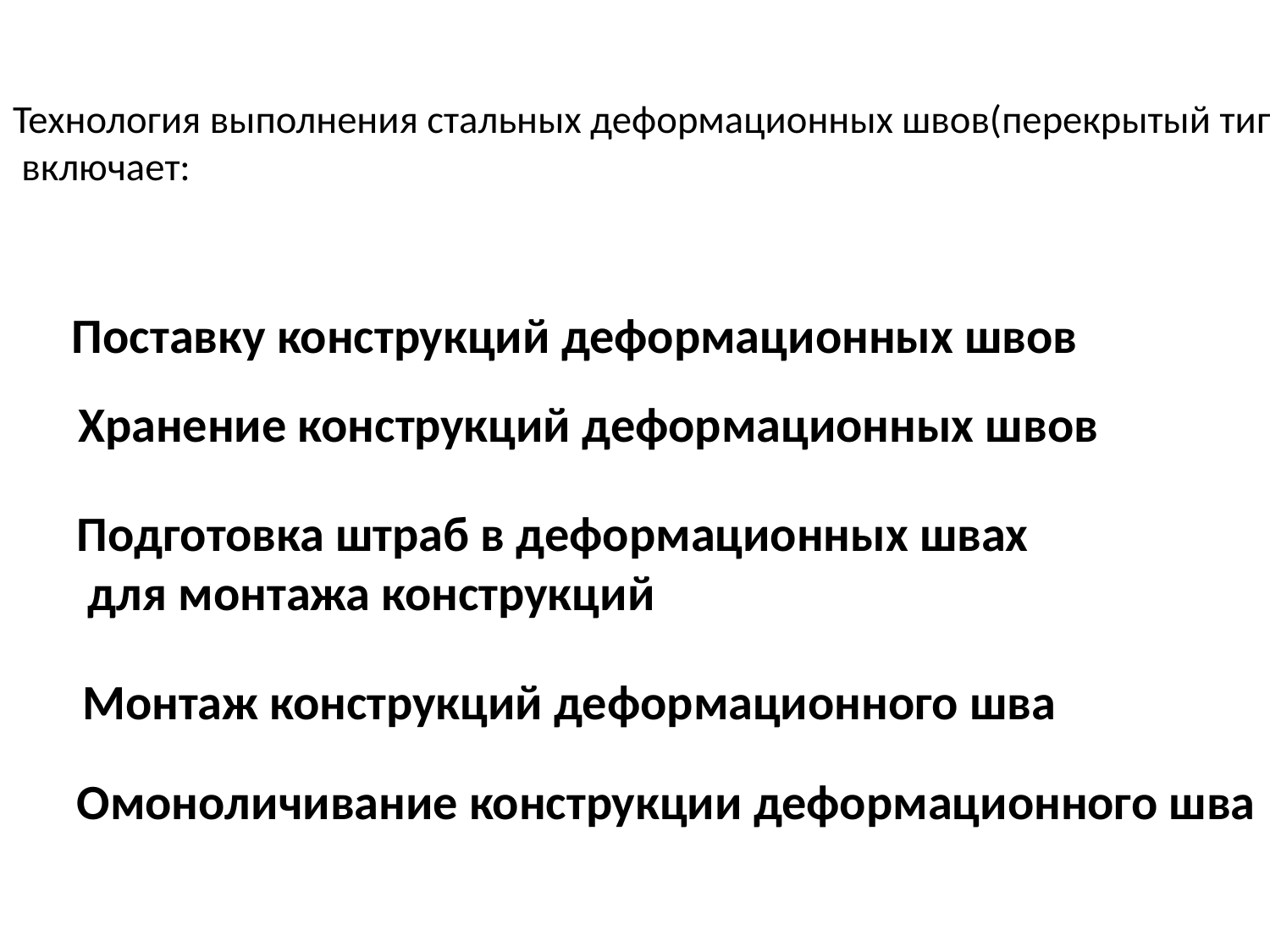

# Технология выполнения стальных деформационных швов(перекрытый тип) включает:
Поставку конструкций деформационных швов

Хранение конструкций деформационных швов

Подготовка штраб в деформационных швах
 для монтажа конструкций

  Монтаж конструкций деформационного шва

   Омоноличивание конструкции деформационного шва